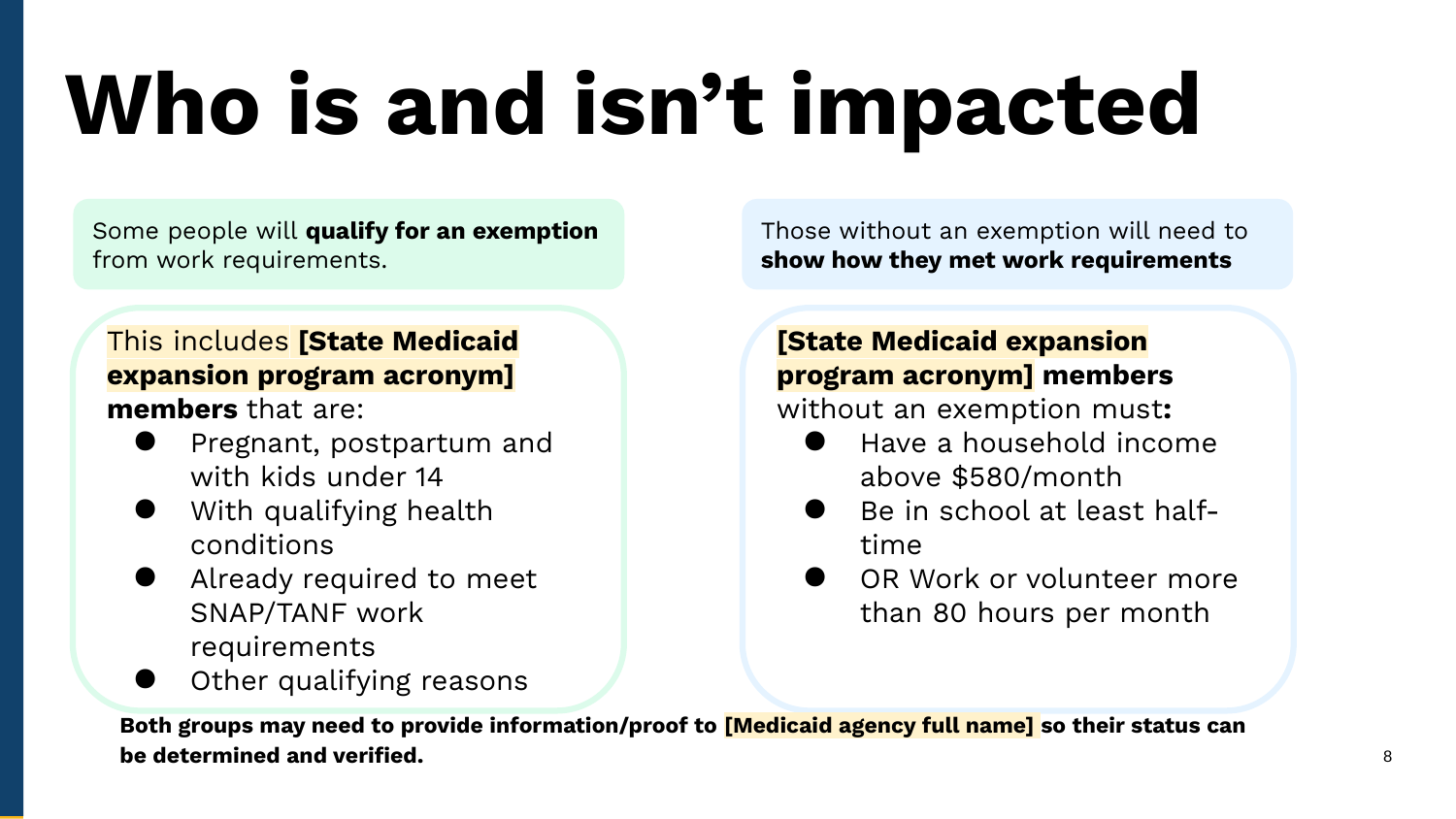

Who is and isn’t impacted
Some people will qualify for an exemption from work requirements.
Those without an exemption will need to show how they met work requirements
This includes [State Medicaid expansion program acronym] members that are:
Pregnant, postpartum and with kids under 14
With qualifying health conditions
Already required to meet SNAP/TANF work requirements
Other qualifying reasons
[State Medicaid expansion program acronym] members without an exemption must:
Have a household income above $580/month
Be in school at least half-time
OR Work or volunteer more than 80 hours per month

Both groups may need to provide information/proof to [Medicaid agency full name] so their status can be determined and verified.
8